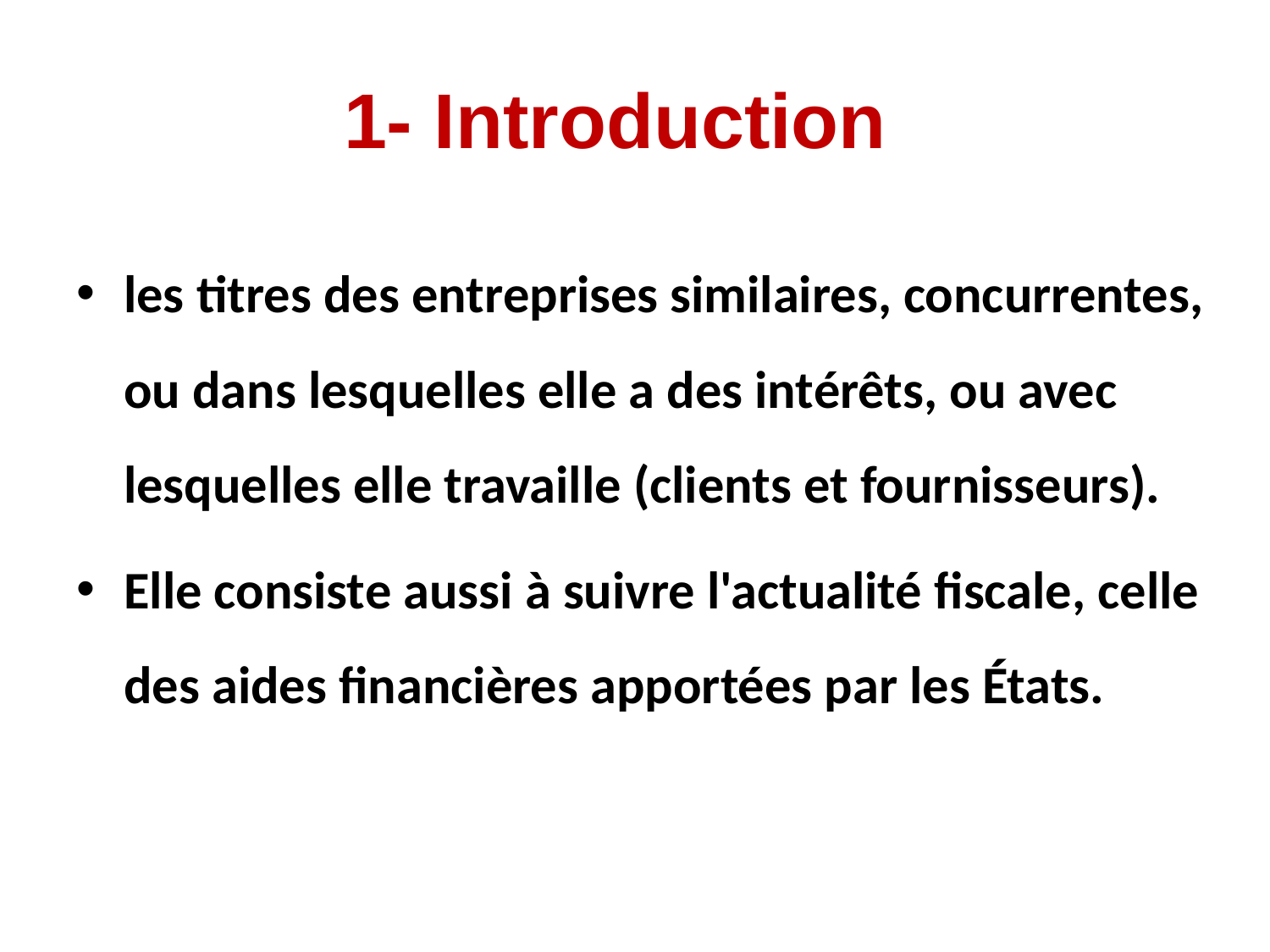

# 1- Introduction
les titres des entreprises similaires, concurrentes, ou dans lesquelles elle a des intérêts, ou avec lesquelles elle travaille (clients et fournisseurs).
Elle consiste aussi à suivre l'actualité fiscale, celle des aides financières apportées par les États.